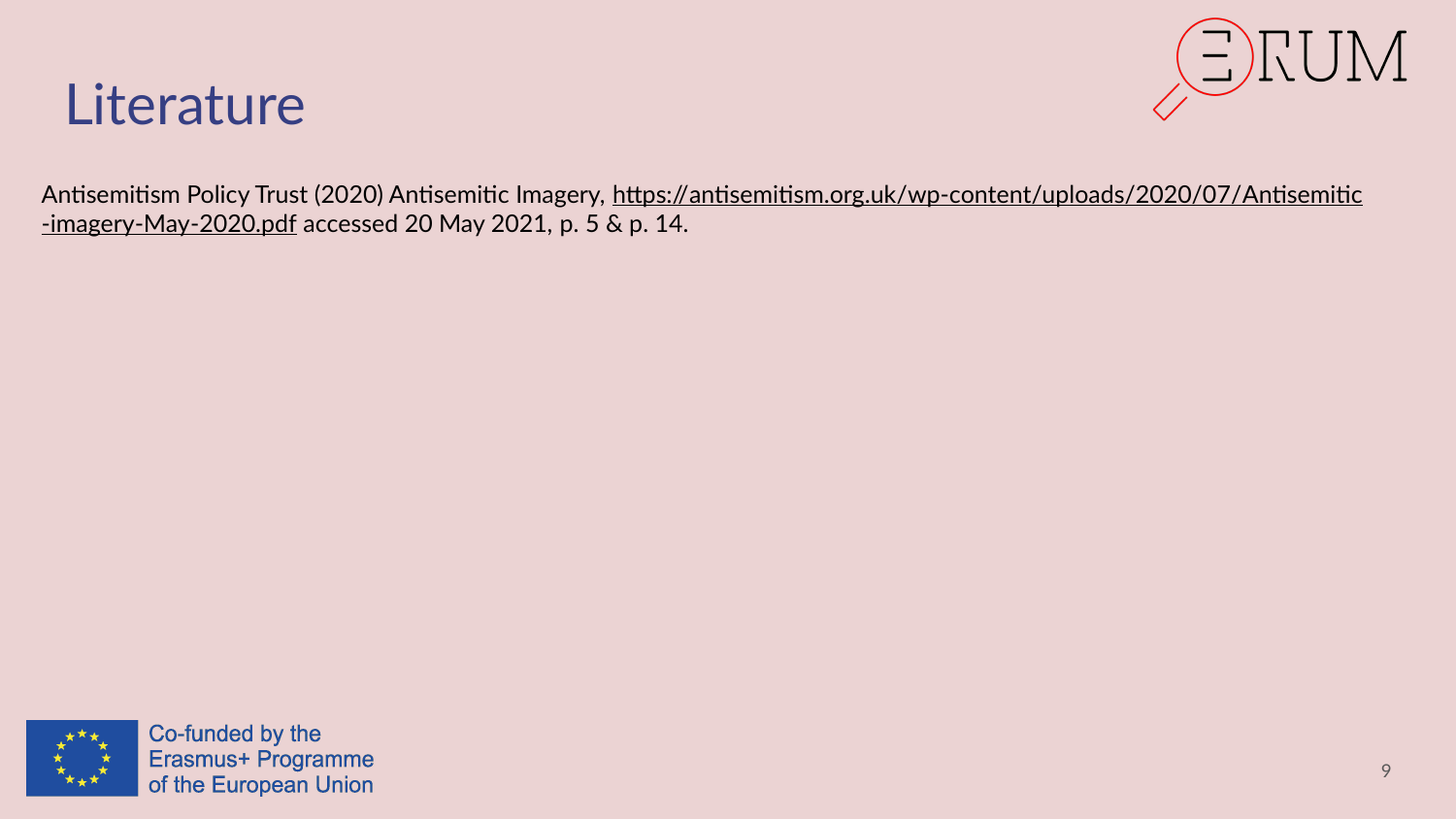

# Literature
Antisemitism Policy Trust (2020) Antisemitic Imagery, https://antisemitism.org.uk/wp-content/uploads/2020/07/Antisemitic-imagery-May-2020.pdf accessed 20 May 2021, p. 5 & p. 14.
9